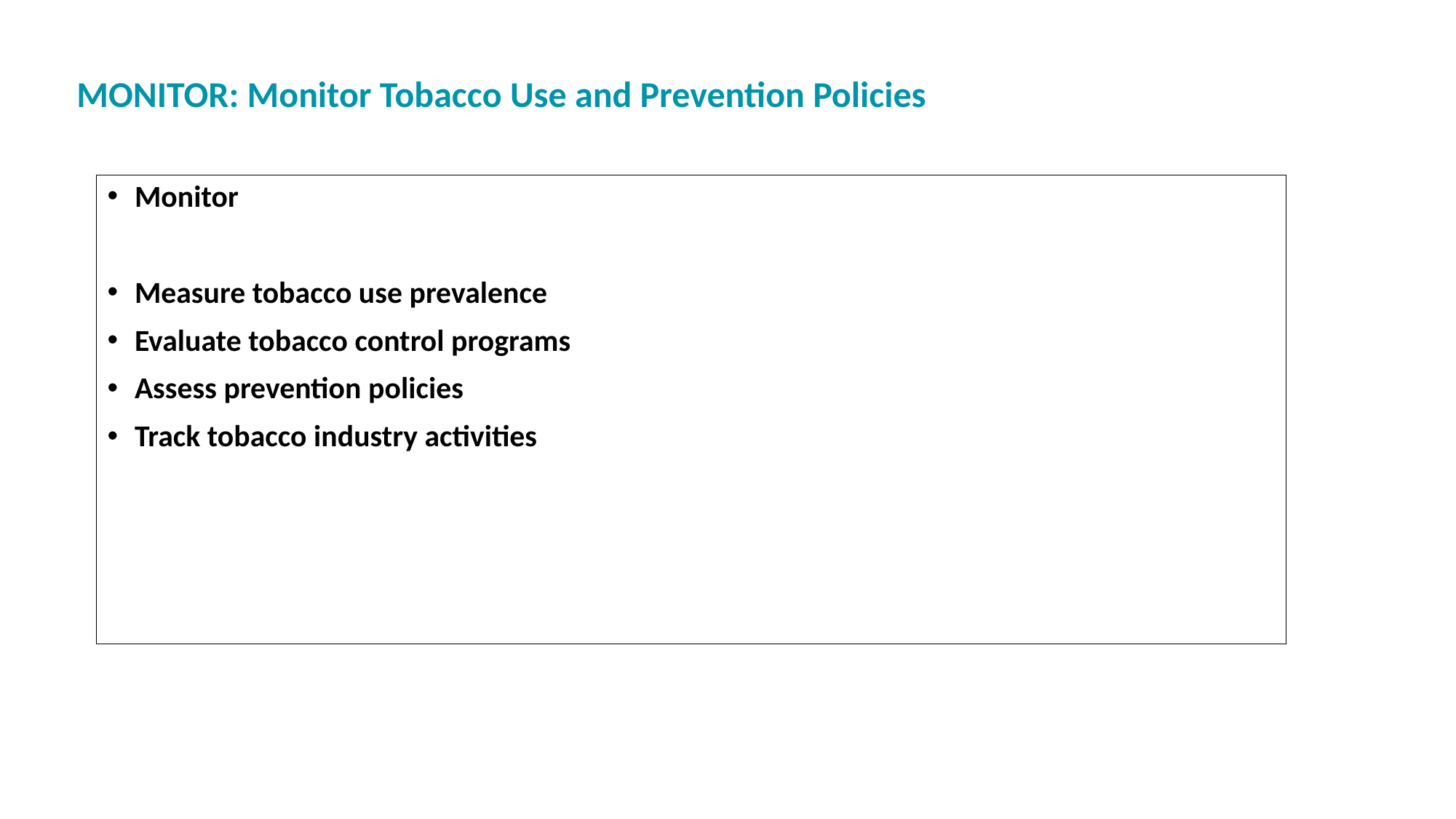

MONITOR: Monitor Tobacco Use and Prevention Policies
# Monitor

Measure tobacco use prevalence
Evaluate tobacco control programs
Assess prevention policies
Track tobacco industry activities